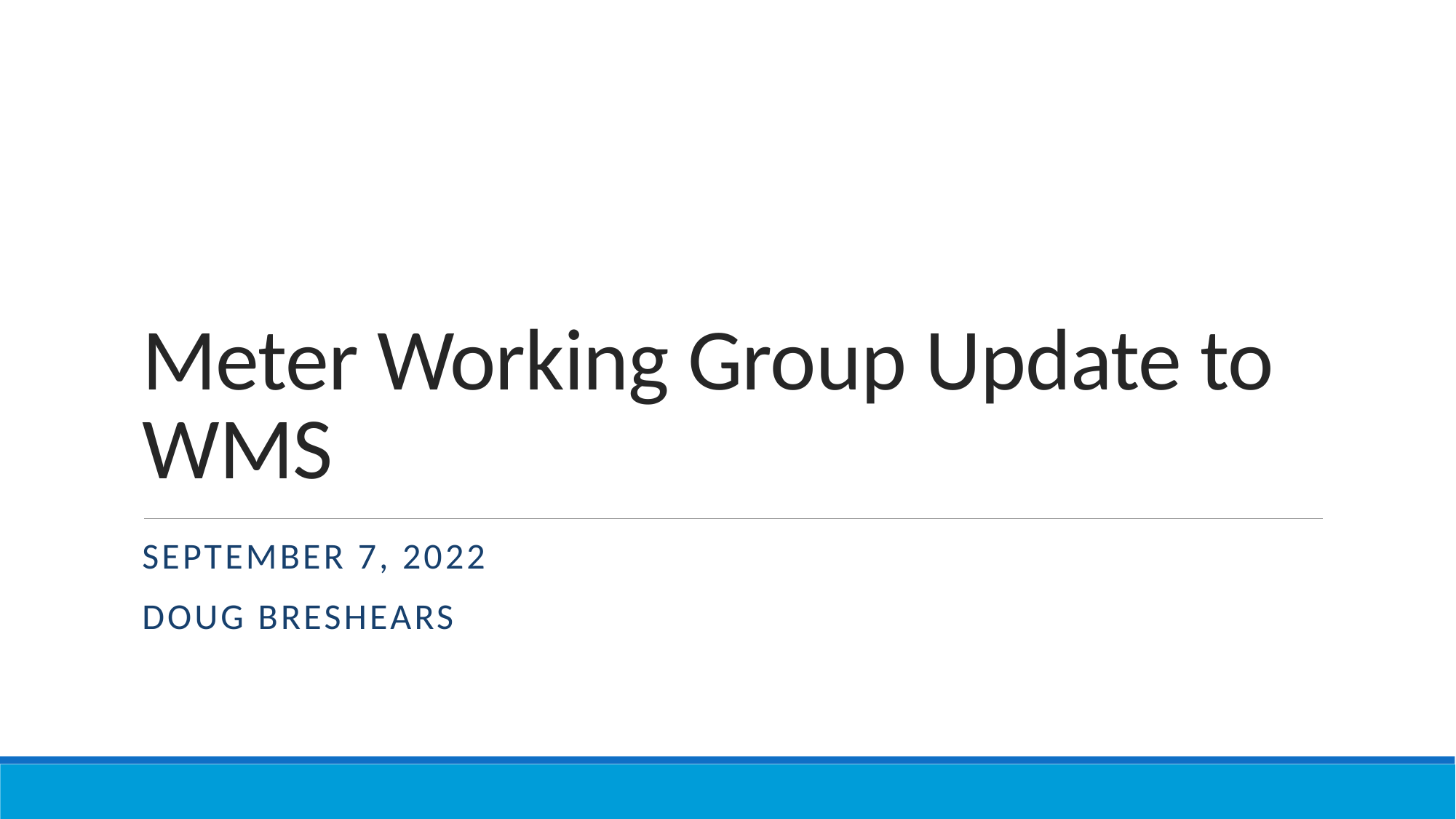

# Meter Working Group Update to WMS
September 7, 2022
Doug Breshears